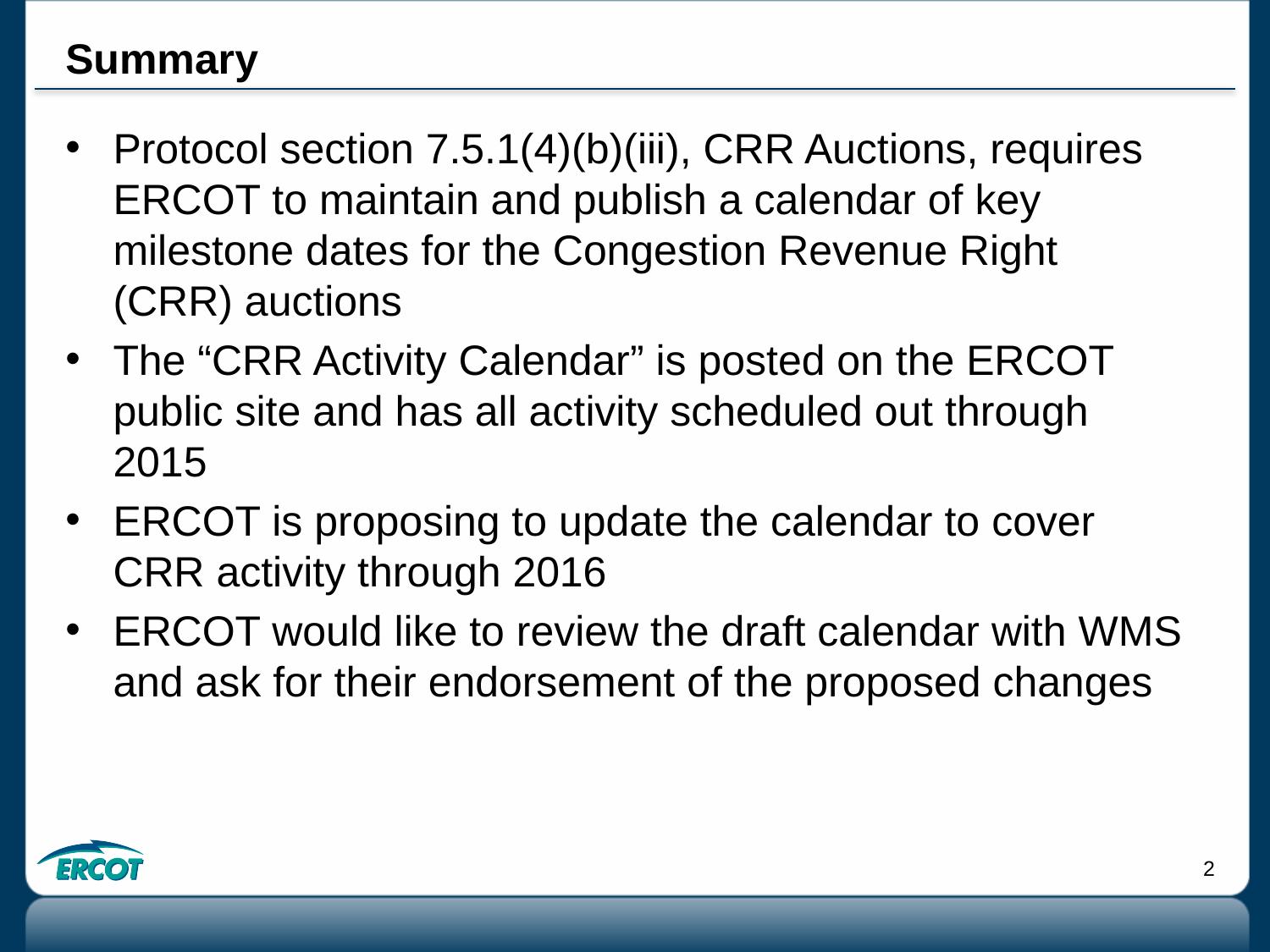

# Summary
Protocol section 7.5.1(4)(b)(iii), CRR Auctions, requires ERCOT to maintain and publish a calendar of key milestone dates for the Congestion Revenue Right (CRR) auctions
The “CRR Activity Calendar” is posted on the ERCOT public site and has all activity scheduled out through 2015
ERCOT is proposing to update the calendar to cover CRR activity through 2016
ERCOT would like to review the draft calendar with WMS and ask for their endorsement of the proposed changes